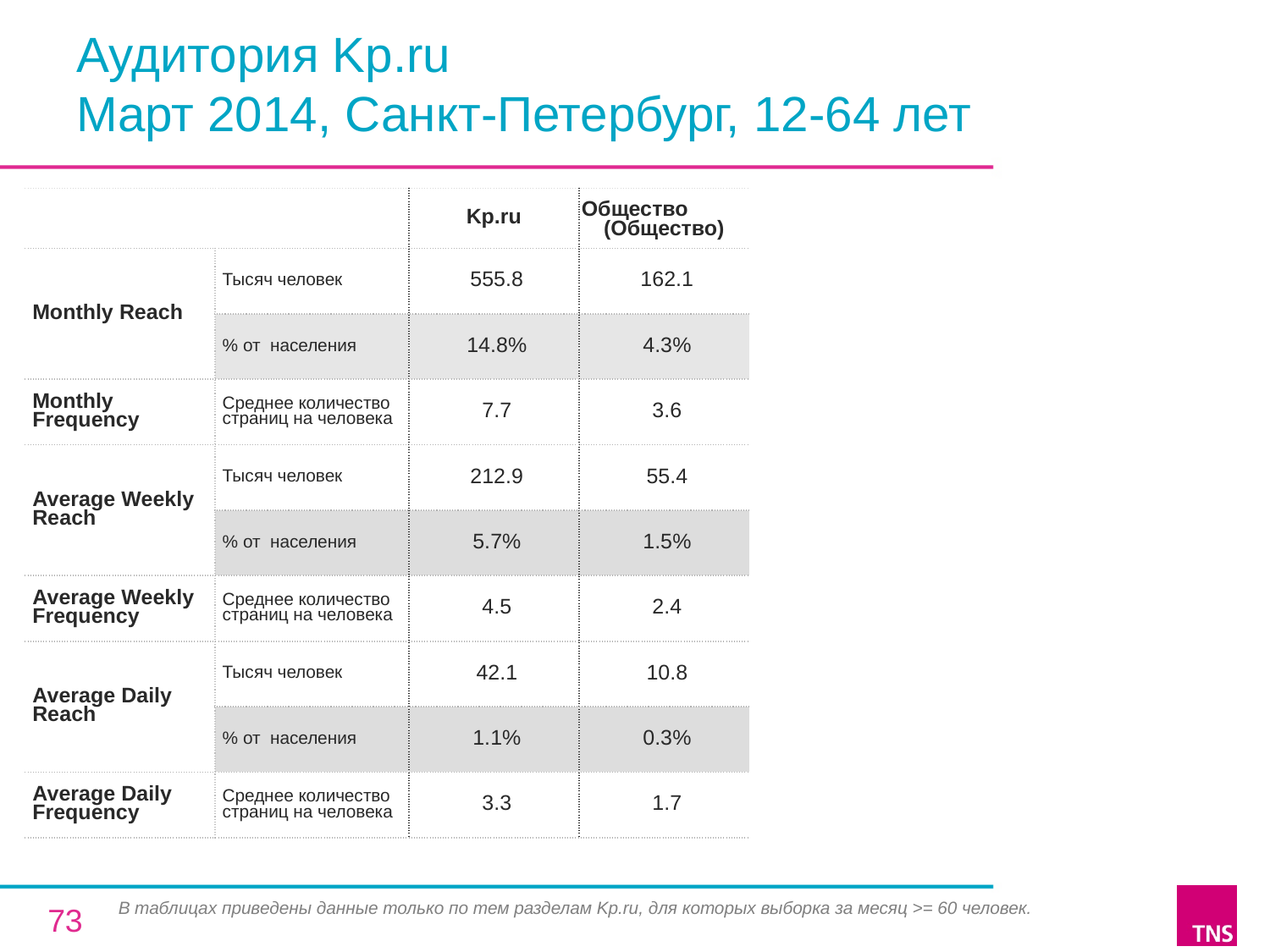

# Аудитория Kp.ru Март 2014, Санкт-Петербург, 12-64 лет
|  |  | Kp.ru | Общество (Общество) |
| --- | --- | --- | --- |
| Monthly Reach | Тысяч человек | 555.8 | 162.1 |
|  | % от населения | 14.8% | 4.3% |
| Monthly Frequency | Среднее количество страниц на человека | 7.7 | 3.6 |
| Average Weekly Reach | Тысяч человек | 212.9 | 55.4 |
|  | % от населения | 5.7% | 1.5% |
| Average Weekly Frequency | Среднее количество страниц на человека | 4.5 | 2.4 |
| Average Daily Reach | Тысяч человек | 42.1 | 10.8 |
|  | % от населения | 1.1% | 0.3% |
| Average Daily Frequency | Среднее количество страниц на человека | 3.3 | 1.7 |
В таблицах приведены данные только по тем разделам Kp.ru, для которых выборка за месяц >= 60 человек.
73